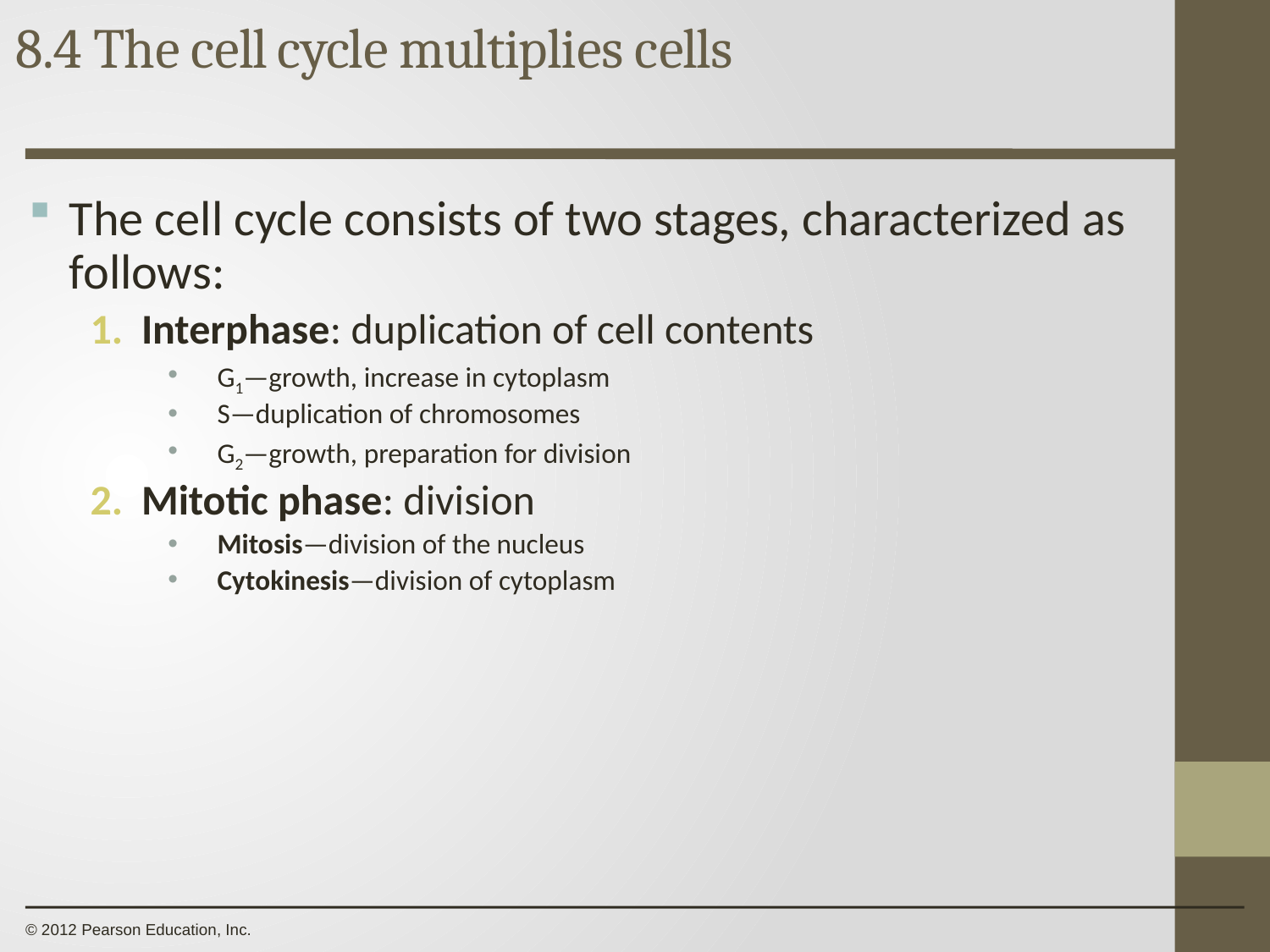

8.4 The cell cycle multiplies cells
0

The cell cycle consists of two stages, characterized as follows:
Interphase: duplication of cell contents
G1—growth, increase in cytoplasm
S—duplication of chromosomes
G2—growth, preparation for division
Mitotic phase: division
Mitosis—division of the nucleus
Cytokinesis—division of cytoplasm

© 2012 Pearson Education, Inc.